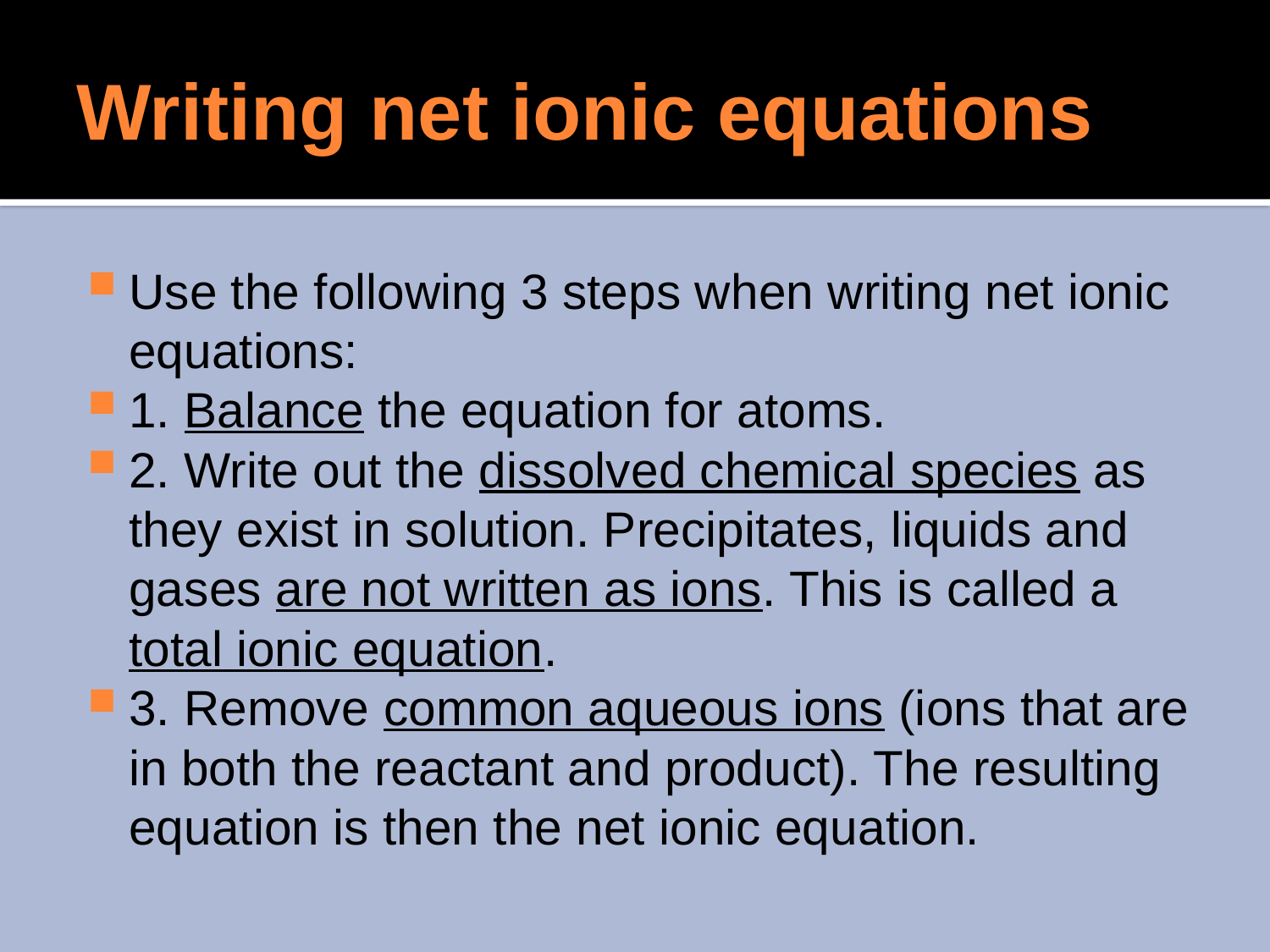

# Writing net ionic equations
Use the following 3 steps when writing net ionic equations:
1. Balance the equation for atoms.
2. Write out the dissolved chemical species as they exist in solution. Precipitates, liquids and gases are not written as ions. This is called a total ionic equation.
3. Remove common aqueous ions (ions that are in both the reactant and product). The resulting equation is then the net ionic equation.